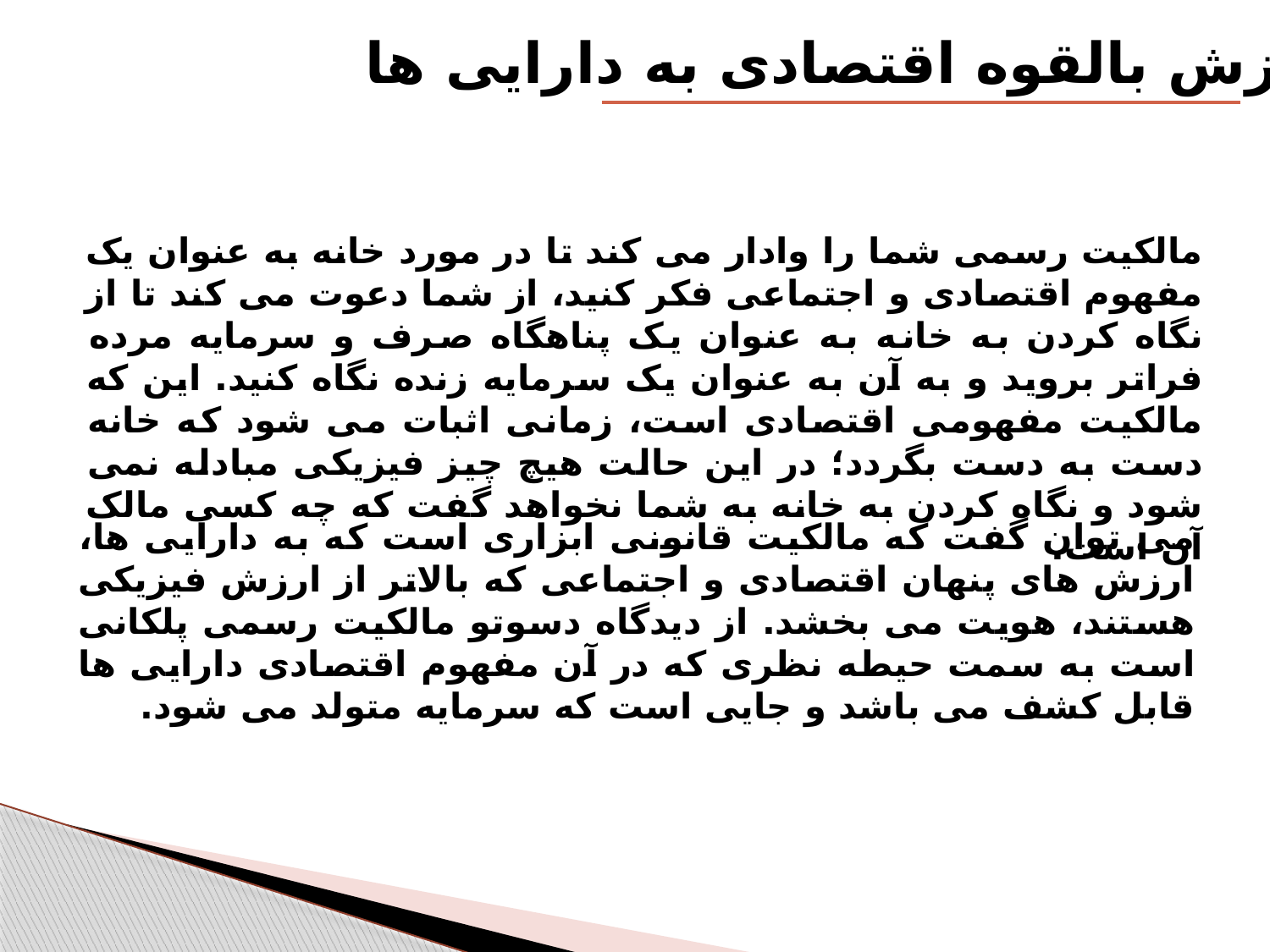

دادن ارزش بالقوه اقتصادی به دارایی ها
	مالکیت رسمی شما را وادار می کند تا در مورد خانه به عنوان یک مفهوم اقتصادی و اجتماعی فکر کنید، از شما دعوت می کند تا از نگاه کردن به خانه به عنوان یک پناهگاه صرف و سرمایه مرده فراتر بروید و به آن به عنوان یک سرمایه زنده نگاه کنید. این که مالکیت مفهومی اقتصادی است، زمانی اثبات می شود که خانه دست به دست بگردد؛ در این حالت هیچ چیز فیزیکی مبادله نمی شود و نگاه کردن به خانه به شما نخواهد گفت که چه کسی مالک آن است.
	می توان گفت که مالکیت قانونی ابزاری است که به دارایی ها، ارزش های پنهان اقتصادی و اجتماعی که بالاتر از ارزش فیزیکی هستند، هویت می بخشد. از دیدگاه دسوتو مالکیت رسمی پلکانی است به سمت حیطه نظری که در آن مفهوم اقتصادی دارایی ها قابل کشف می باشد و جایی است که سرمایه متولد می شود.